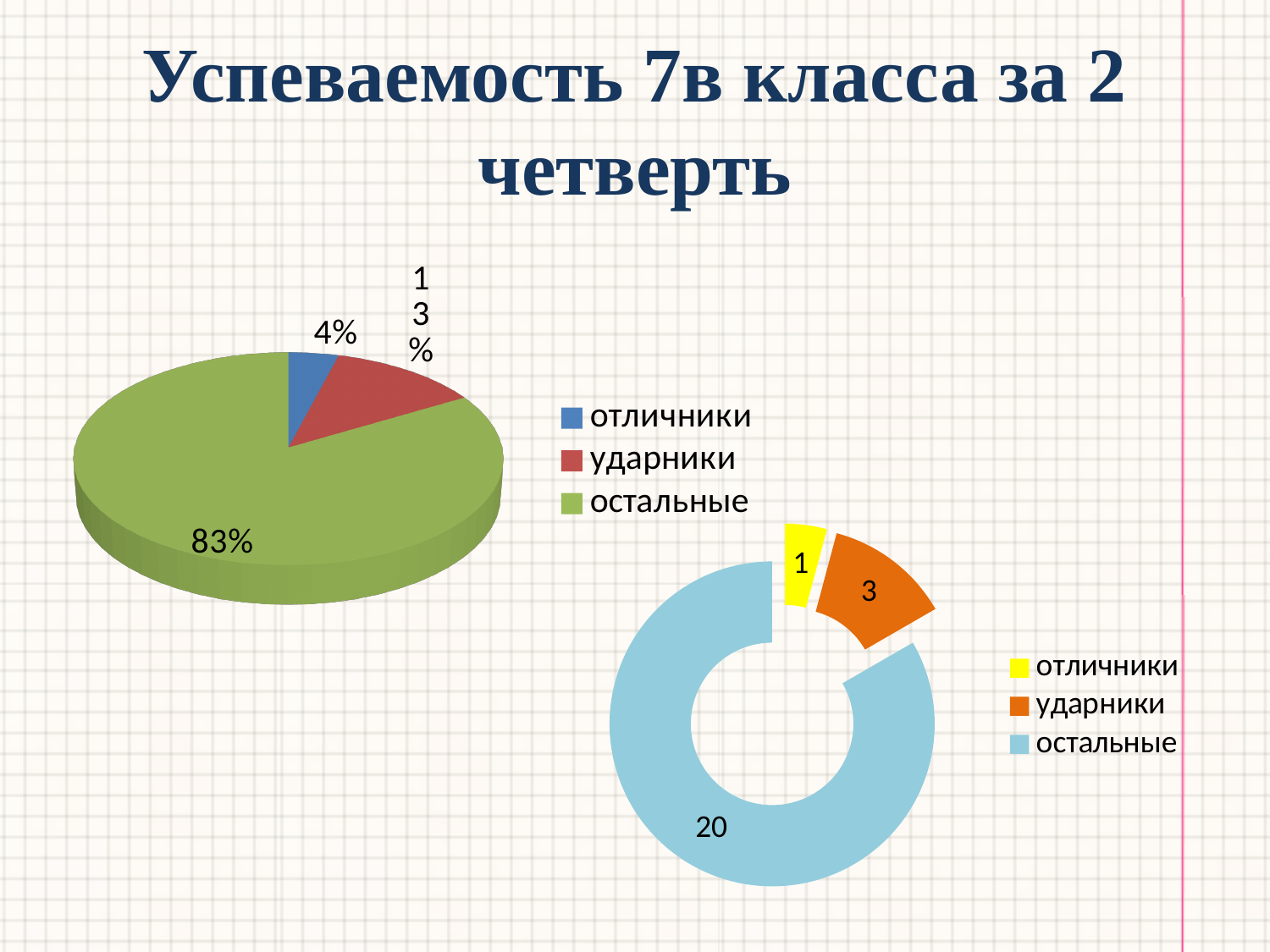

# Успеваемость 7в класса за 2 четверть

[unsupported chart]

### Chart

| Category |  |
|---|---|
| отличники | 1.0 |
| ударники | 3.0 |
| остальные | 20.0 |